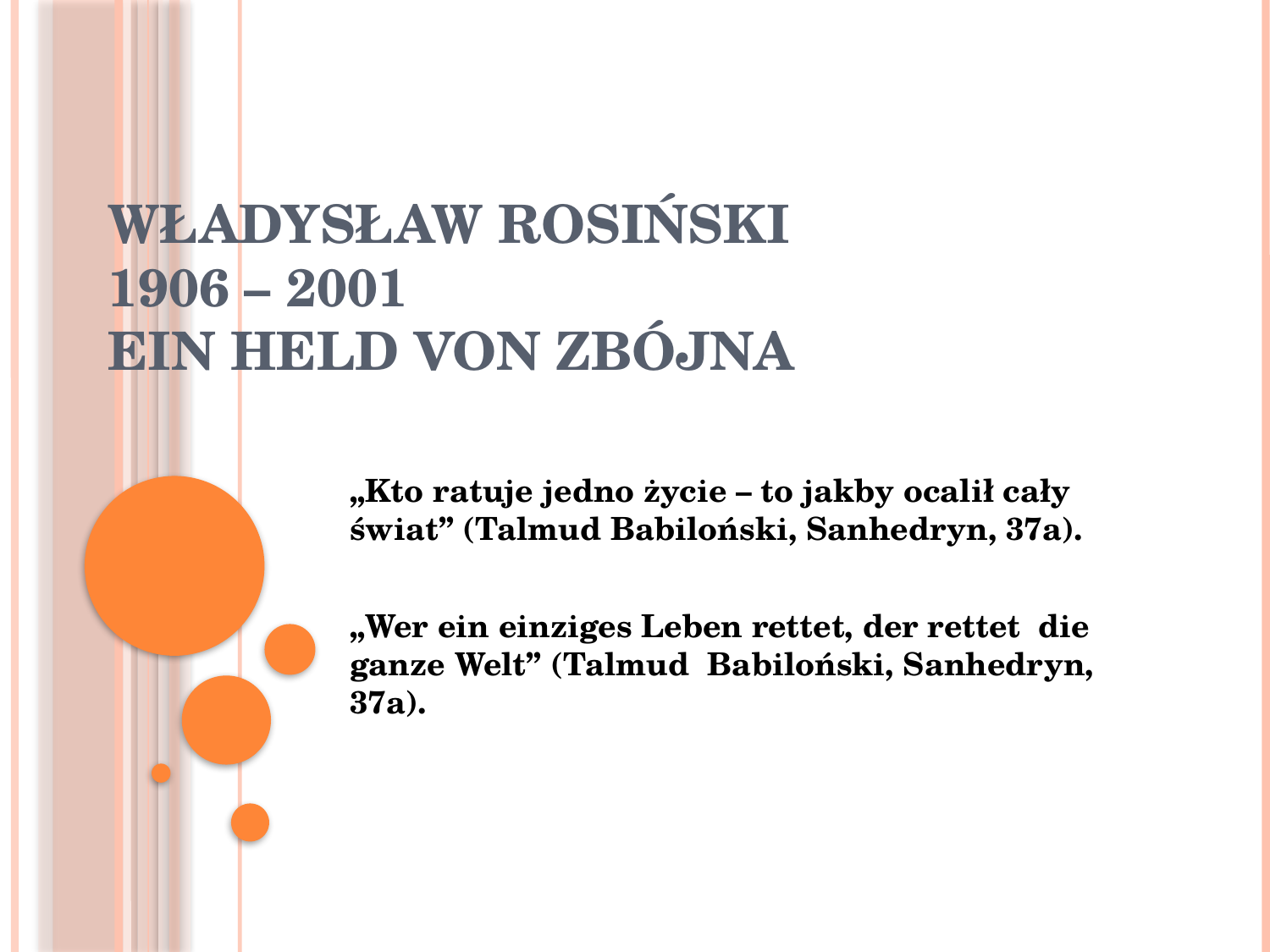

# Władysław Rosiński 1906 – 2001 Ein Held von Zbójna

„Kto ratuje jedno życie – to jakby ocalił cały świat” (Talmud Babiloński, Sanhedryn, 37a).

„Wer ein einziges Leben rettet, der rettet  die ganze Welt” (Talmud  Babiloński, Sanhedryn, 37a).